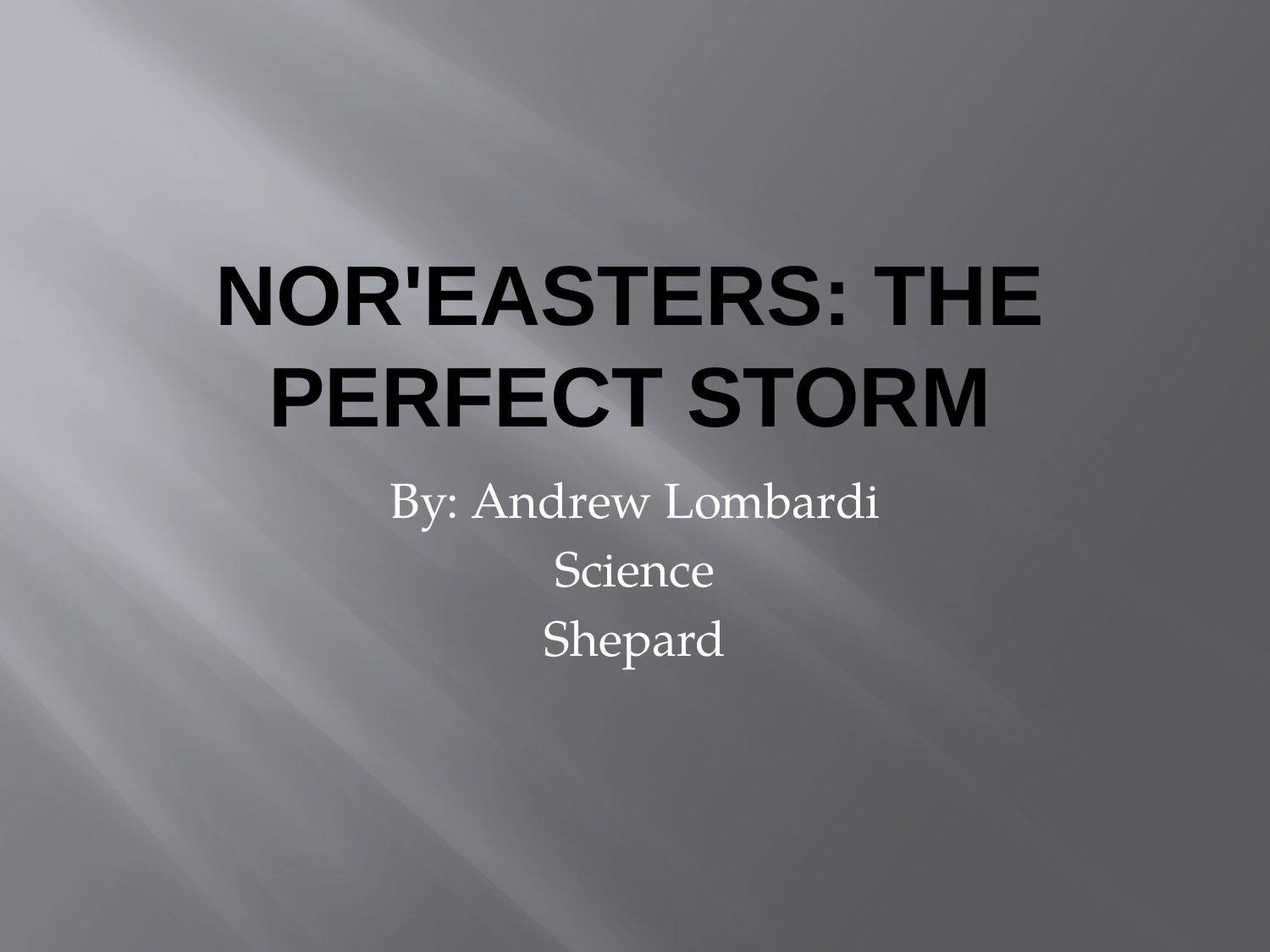

# Nor'easters: the perfect storm
By: Andrew Lombardi
Science
Shepard